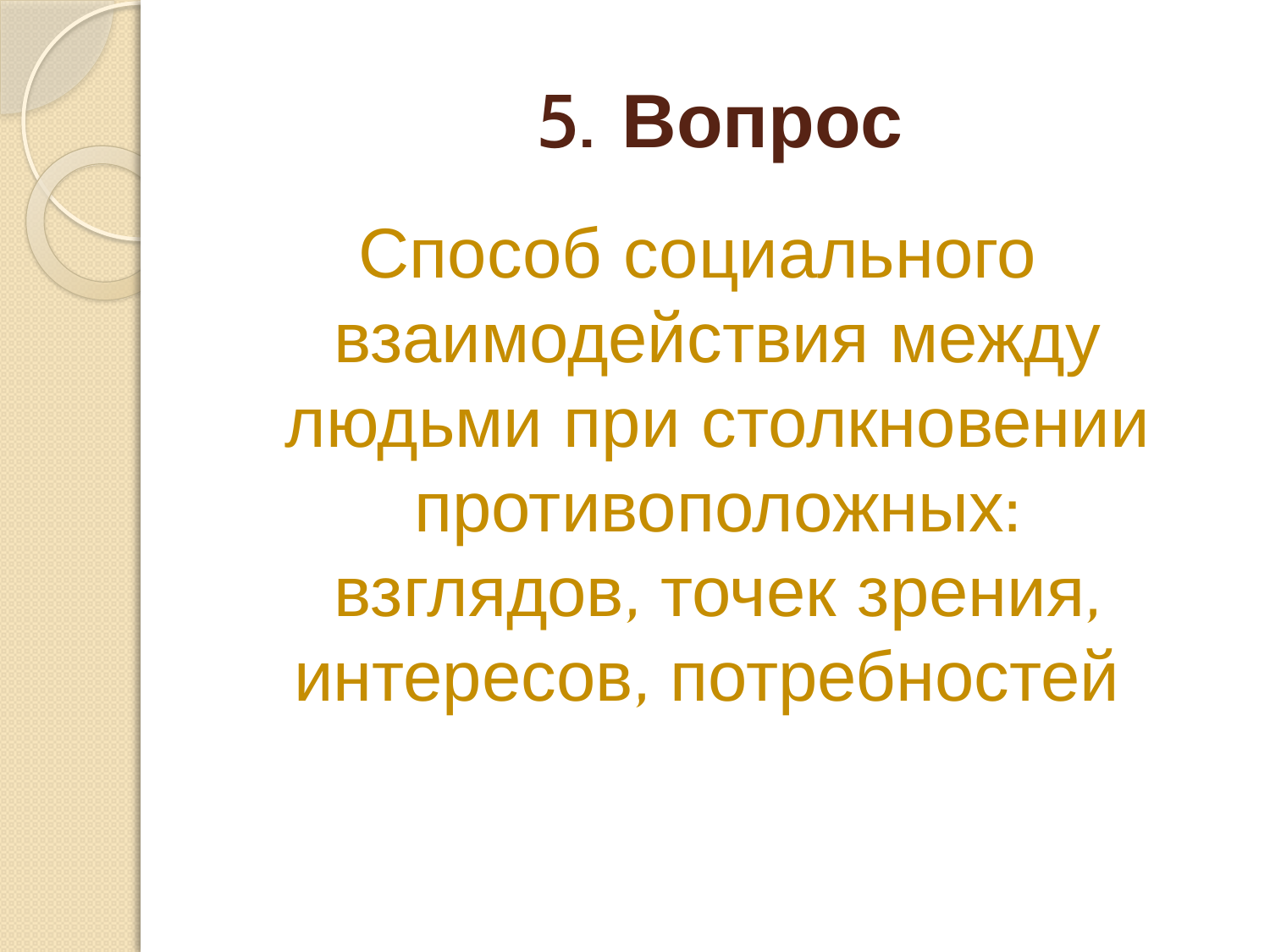

# 5. Вопрос
Способ социального взаимодействия между людьми при столкновении противоположных: взглядов, точек зрения, интересов, потребностей